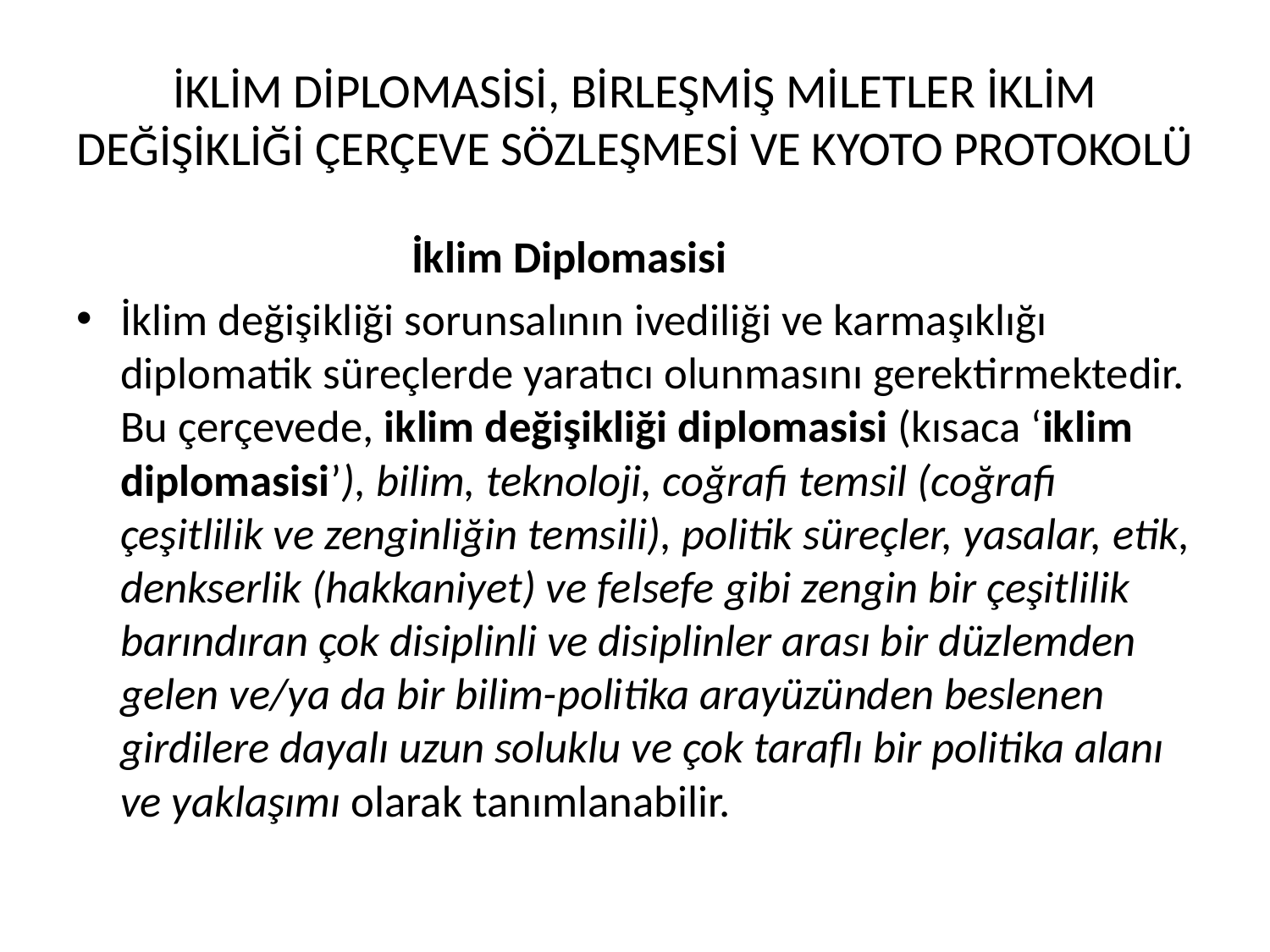

# İKLİM DİPLOMASİSİ, BİRLEŞMİŞ MİLETLER İKLİM DEĞİŞİKLİĞİ ÇERÇEVE SÖZLEŞMESİ VE KYOTO PROTOKOLÜ
                                 İklim Diplomasisi
İklim değişikliği sorunsalının ivediliği ve karmaşıklığı diplomatik süreçlerde yaratıcı olunmasını gerektirmektedir. Bu çerçevede, iklim değişikliği diplomasisi (kısaca ‘iklim diplomasisi’), bilim, teknoloji, coğrafi temsil (coğrafi çeşitlilik ve zenginliğin temsili), politik süreçler, yasalar, etik, denkserlik (hakkaniyet) ve felsefe gibi zengin bir çeşitlilik barındıran çok disiplinli ve disiplinler arası bir düzlemden gelen ve/ya da bir bilim-politika arayüzünden beslenen girdilere dayalı uzun soluklu ve çok taraflı bir politika alanı ve yaklaşımı olarak tanımlanabilir.